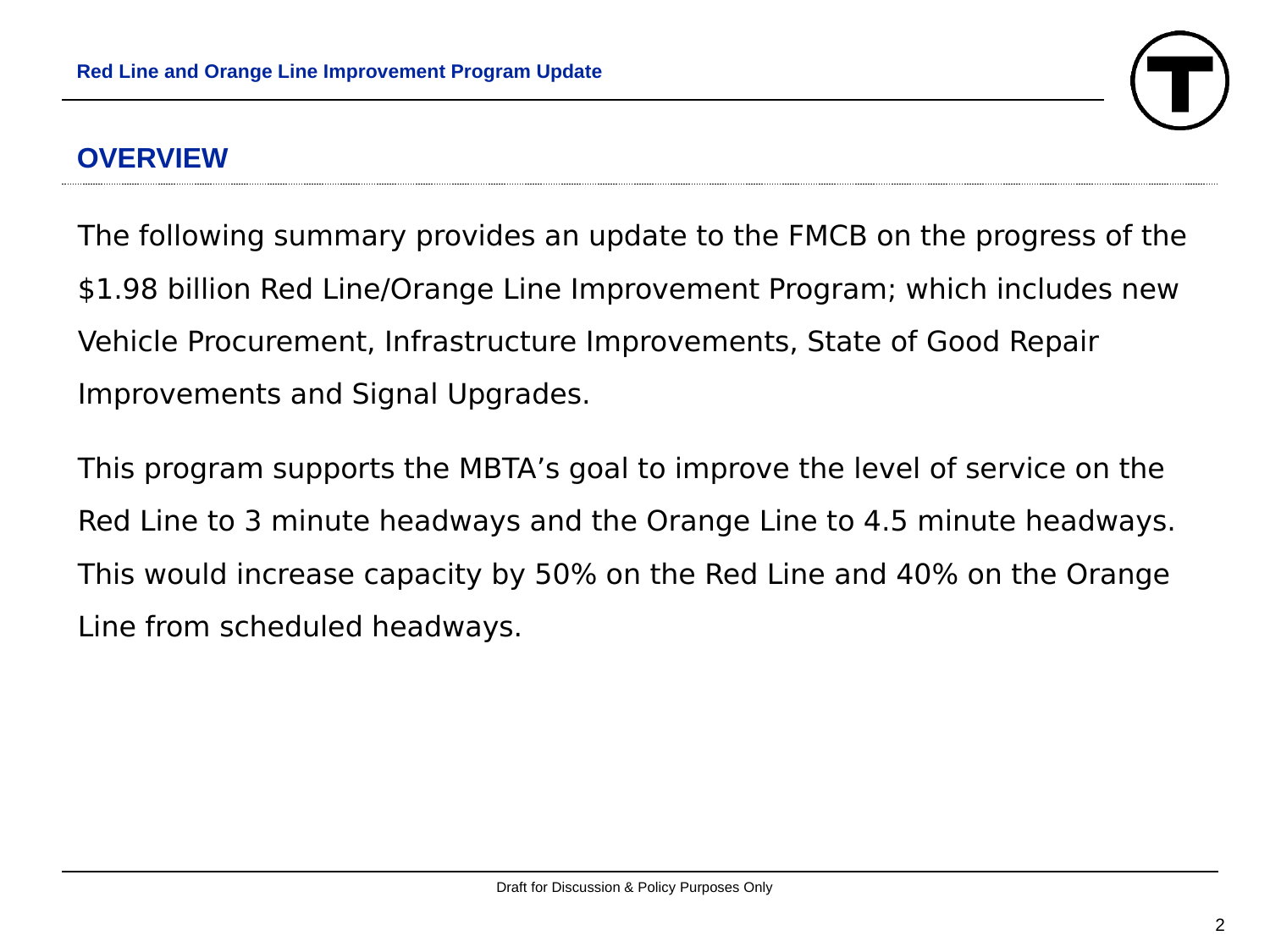

# OVERVIEW
The following summary provides an update to the FMCB on the progress of the $1.98 billion Red Line/Orange Line Improvement Program; which includes new Vehicle Procurement, Infrastructure Improvements, State of Good Repair Improvements and Signal Upgrades.
This program supports the MBTA’s goal to improve the level of service on the Red Line to 3 minute headways and the Orange Line to 4.5 minute headways. This would increase capacity by 50% on the Red Line and 40% on the Orange Line from scheduled headways.